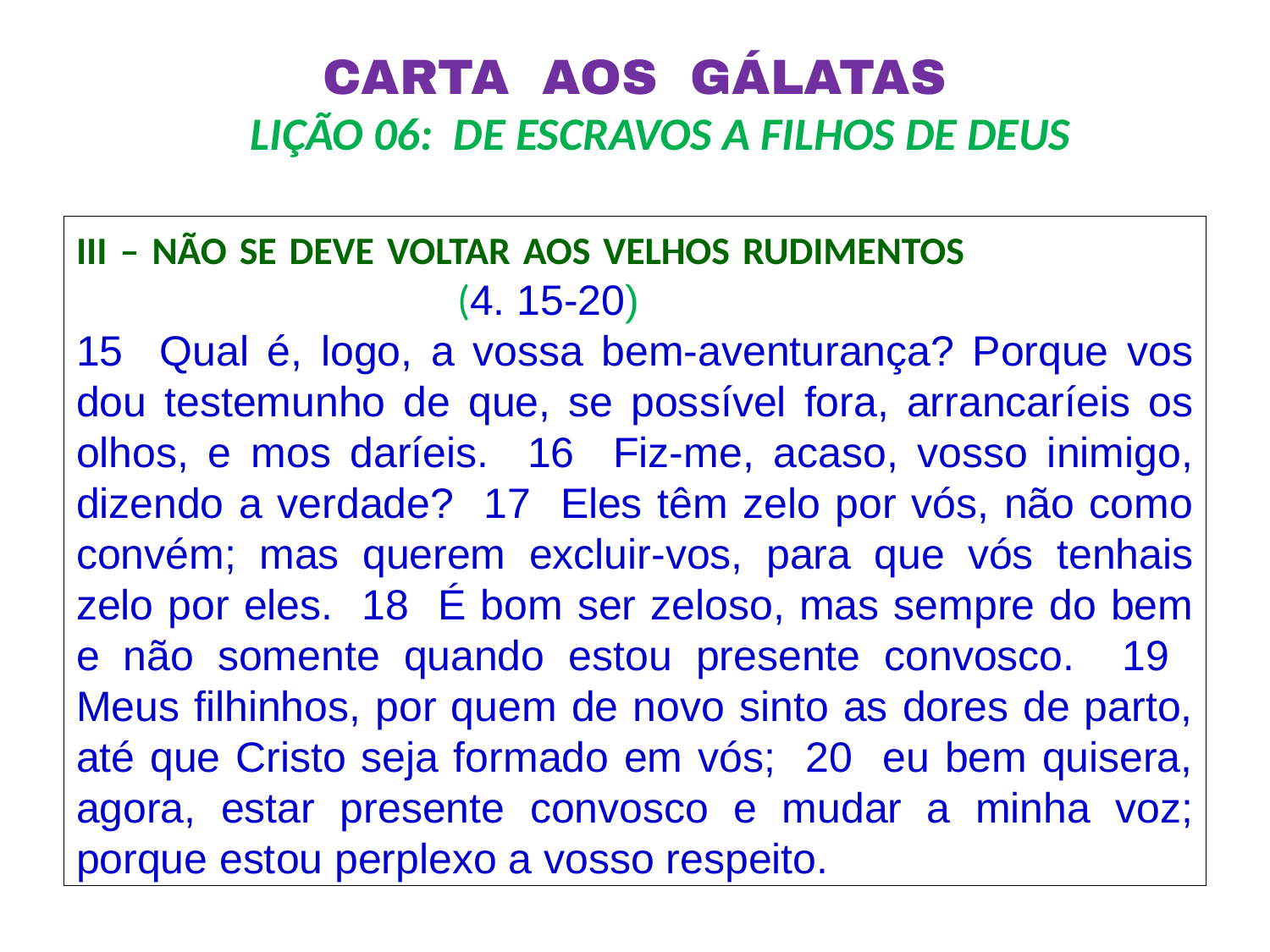

# CARTA  AOS  GÁLATAS LIÇÃO 06:  DE ESCRAVOS A FILHOS DE DEUS
III – NÃO SE DEVE VOLTAR AOS VELHOS RUDIMENTOS		      			(4. 15-20)
15  Qual é, logo, a vossa bem-aventurança? Porque vos dou testemunho de que, se possível fora, arrancaríeis os olhos, e mos daríeis.  16  Fiz-me, acaso, vosso inimigo, dizendo a verdade?  17  Eles têm zelo por vós, não como convém; mas querem excluir-vos, para que vós tenhais zelo por eles.  18  É bom ser zeloso, mas sempre do bem e não somente quando estou presente convosco.  19  Meus filhinhos, por quem de novo sinto as dores de parto, até que Cristo seja formado em vós;  20  eu bem quisera, agora, estar presente convosco e mudar a minha voz; porque estou perplexo a vosso respeito.